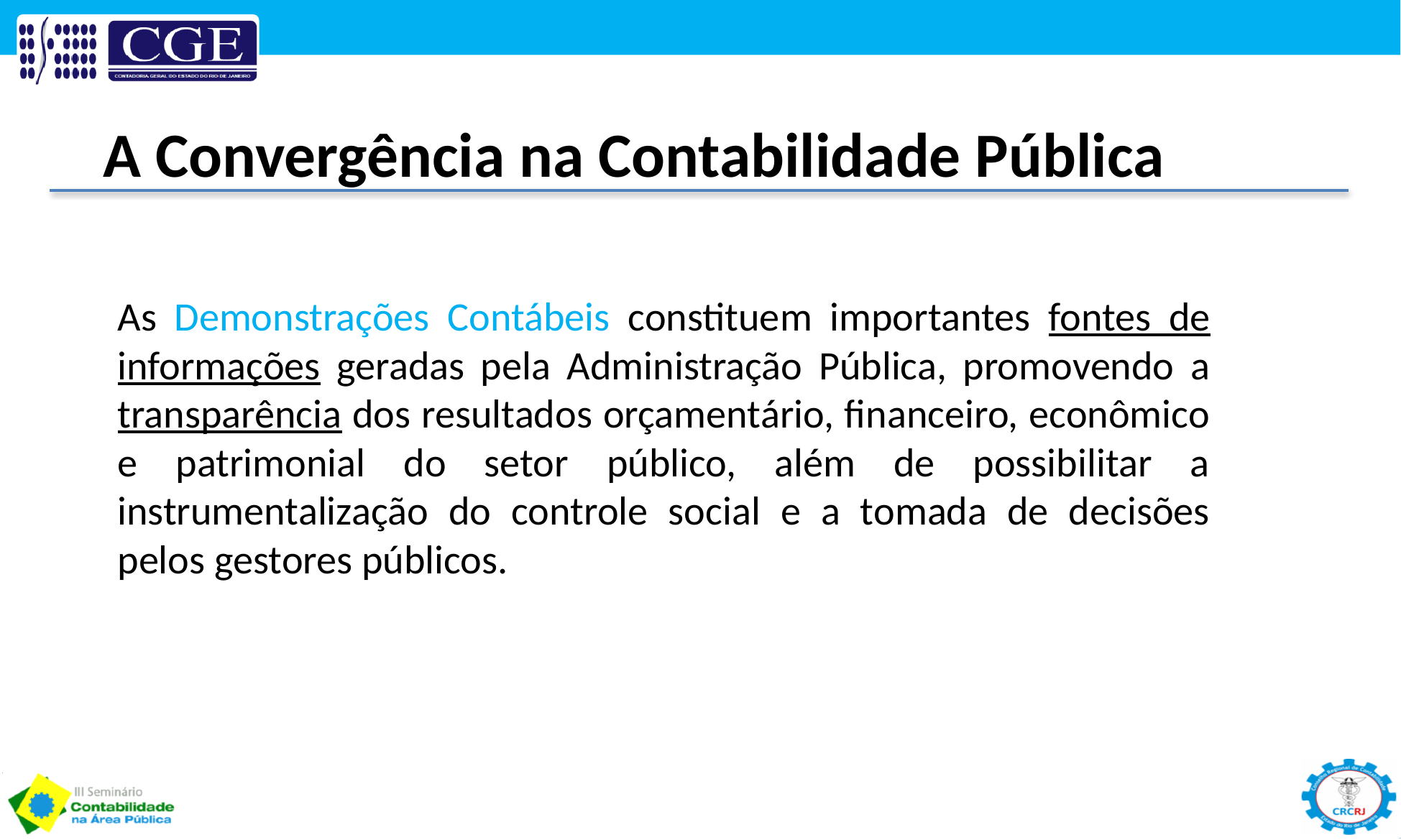

A Convergência na Contabilidade Pública
As Demonstrações Contábeis constituem importantes fontes de informações geradas pela Administração Pública, promovendo a transparência dos resultados orçamentário, financeiro, econômico e patrimonial do setor público, além de possibilitar a instrumentalização do controle social e a tomada de decisões pelos gestores públicos.